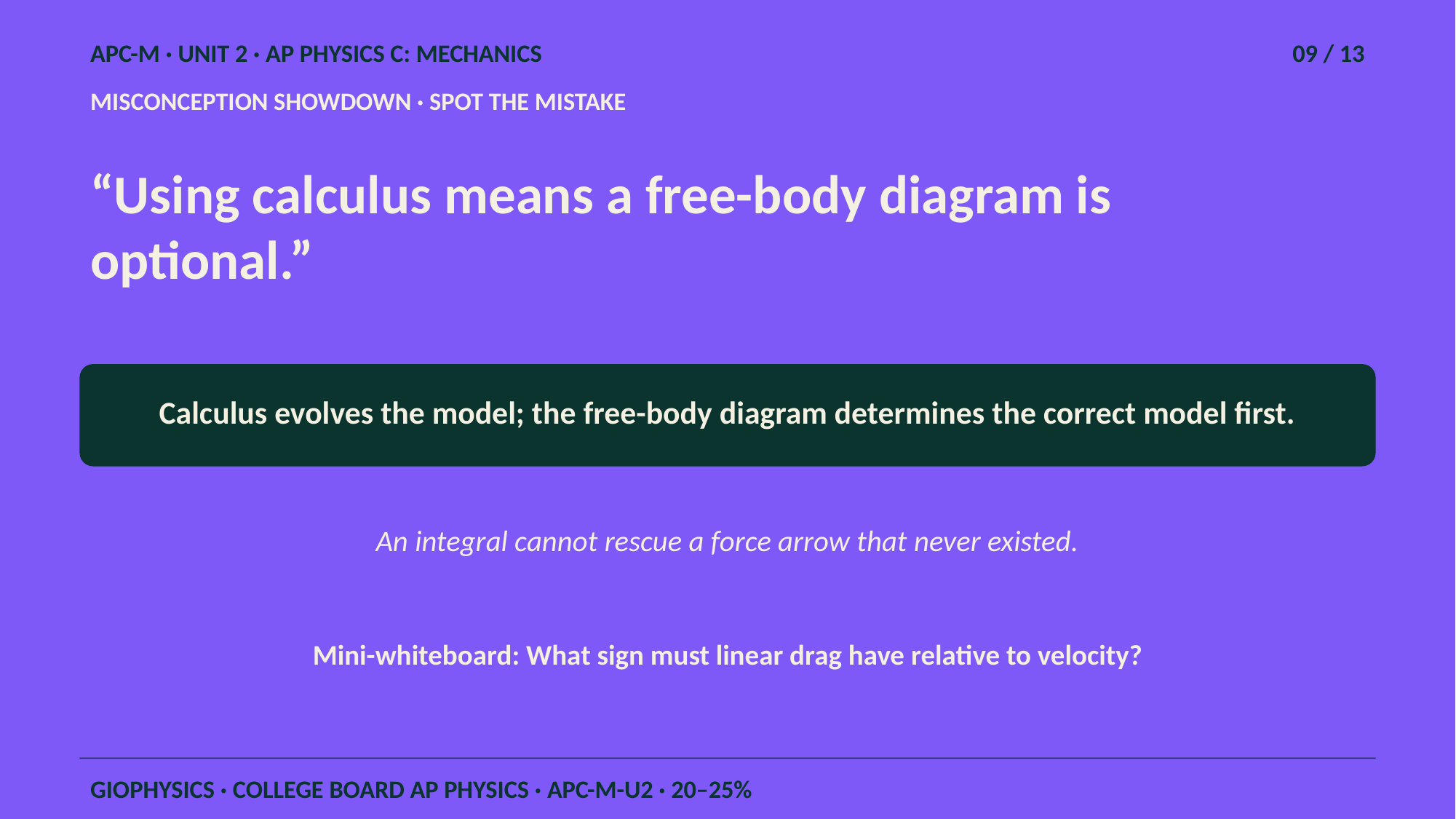

APC-M · UNIT 2 · AP PHYSICS C: MECHANICS
09 / 13
MISCONCEPTION SHOWDOWN · SPOT THE MISTAKE
“Using calculus means a free-body diagram is optional.”

Calculus evolves the model; the free-body diagram determines the correct model first.
An integral cannot rescue a force arrow that never existed.
Mini-whiteboard: What sign must linear drag have relative to velocity?

GIOPHYSICS · COLLEGE BOARD AP PHYSICS · APC-M-U2 · 20–25%